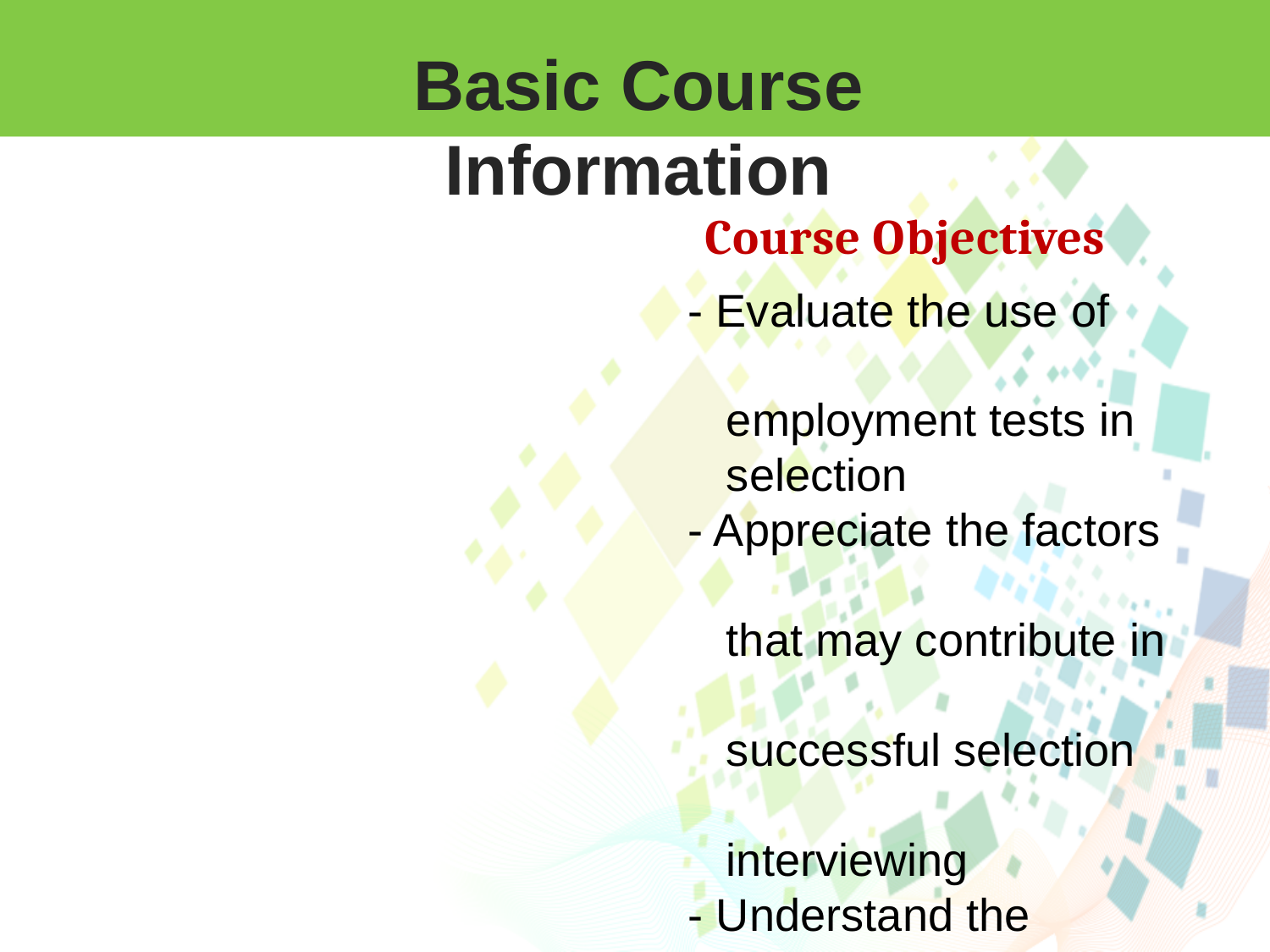

Basic Course Information
Course Objectives
- Evaluate the use of
   employment tests in
   selection
- Appreciate the factors
   that may contribute in
   successful selection
   interviewing
- Understand the
   objectives of orienting
   new employees